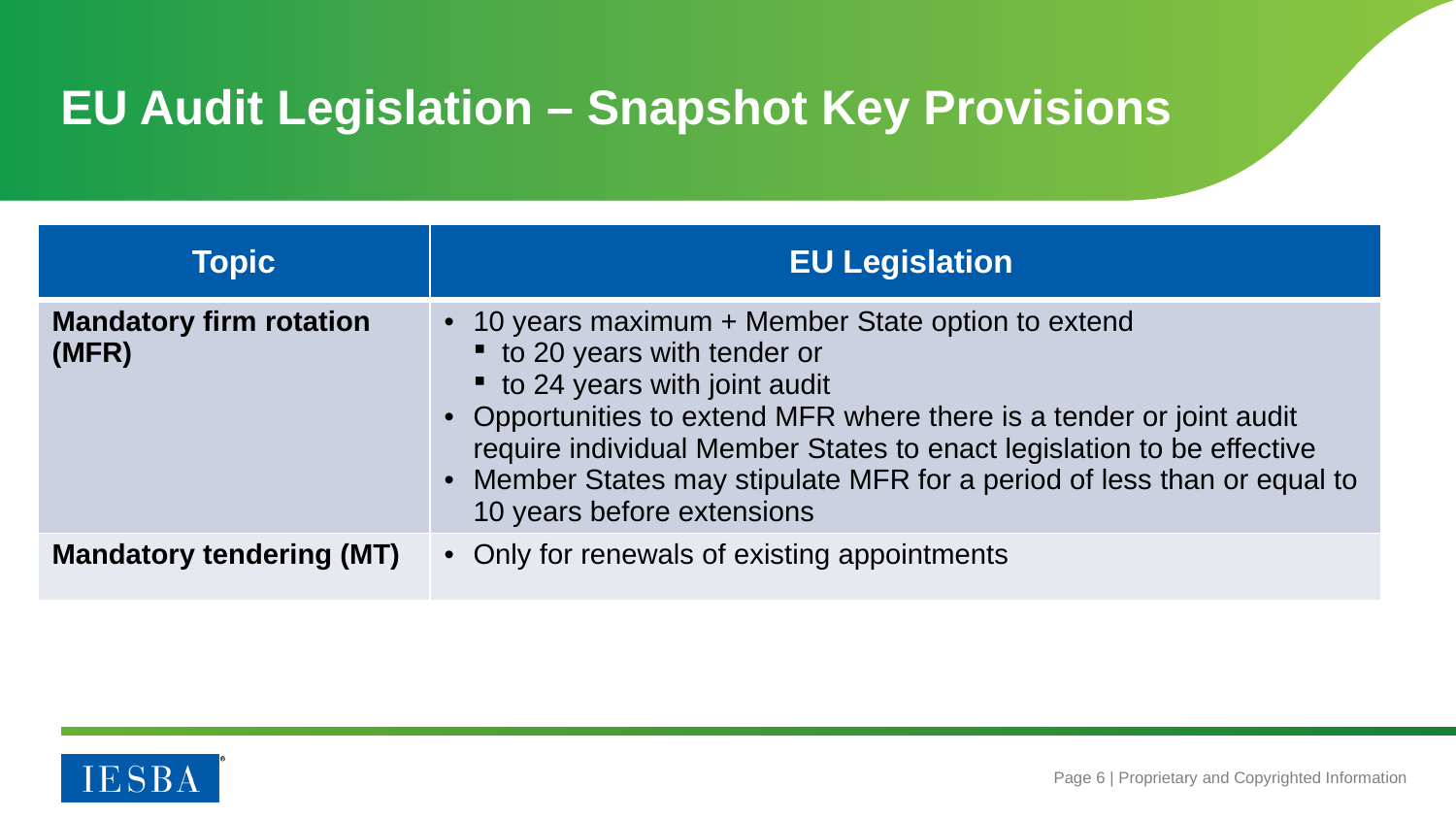

# EU Audit Legislation – Snapshot Key Provisions
| Topic | EU Legislation |
| --- | --- |
| Mandatory firm rotation (MFR) | 10 years maximum + Member State option to extend to 20 years with tender or to 24 years with joint audit Opportunities to extend MFR where there is a tender or joint audit require individual Member States to enact legislation to be effective Member States may stipulate MFR for a period of less than or equal to 10 years before extensions |
| Mandatory tendering (MT) | Only for renewals of existing appointments |